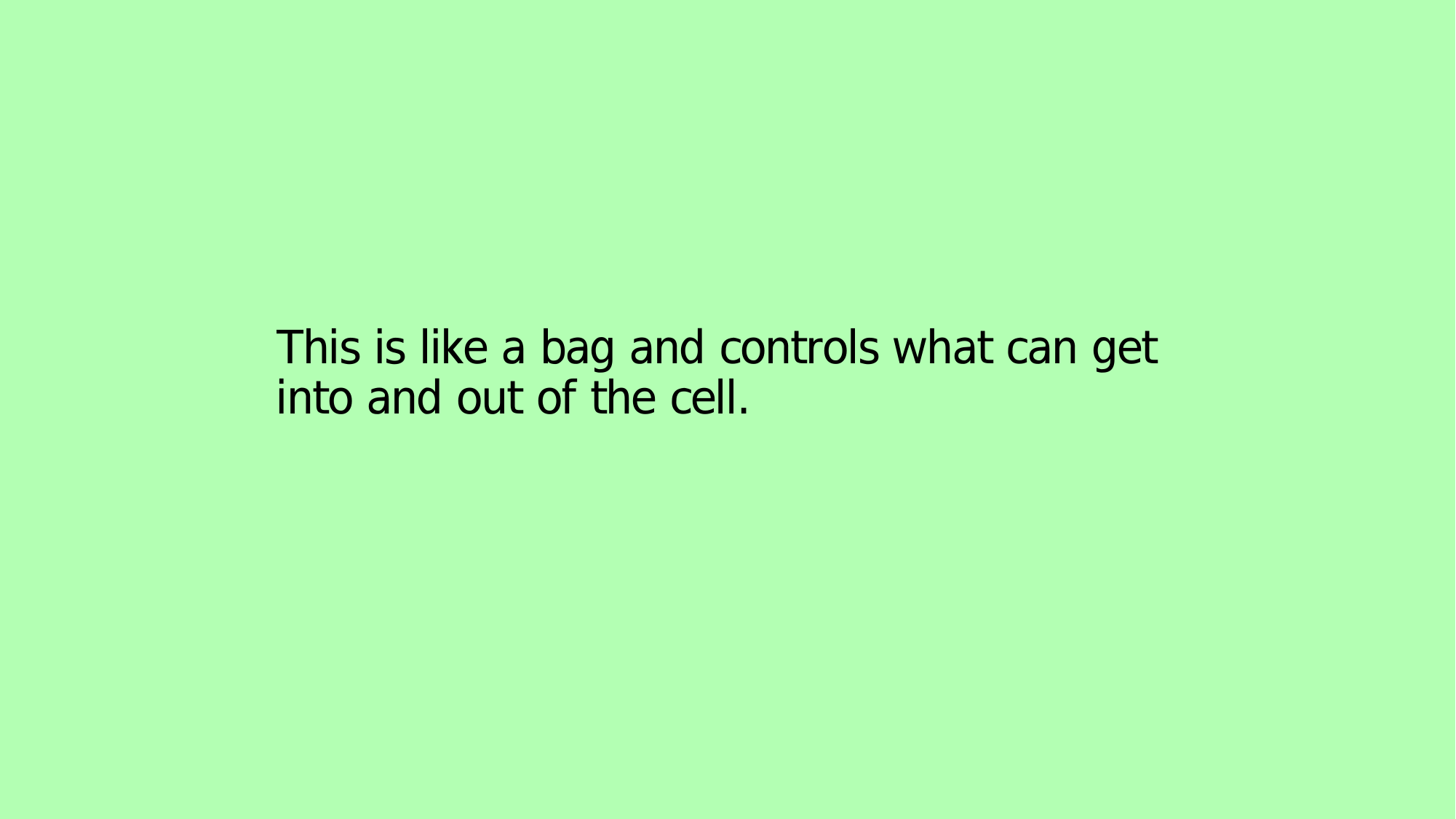

# This is like a bag and controls what can get into and out of the cell.